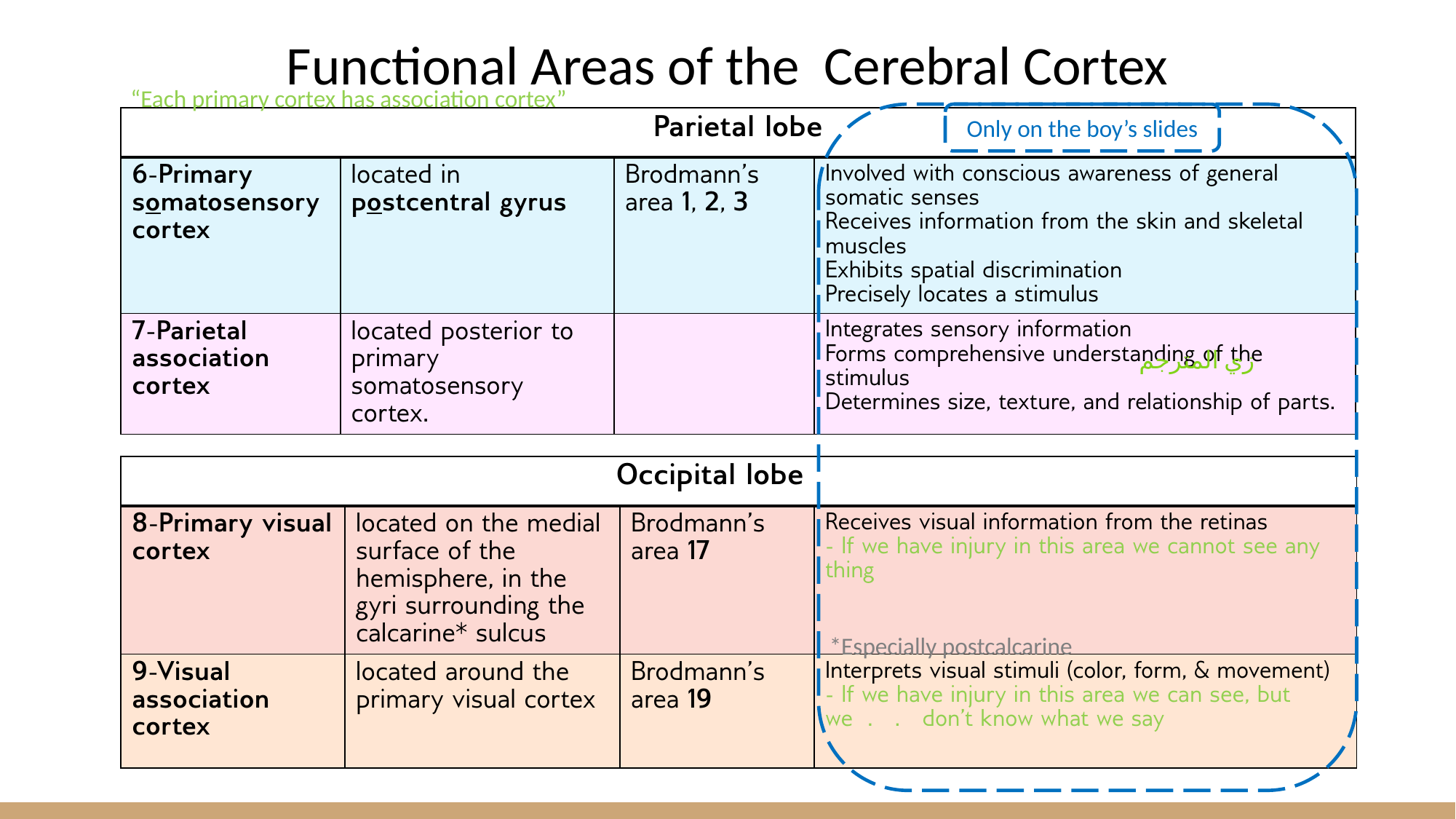

Functional Areas of the  Cerebral Cortex
“Each primary cortex has association cortex”
Only on the boy’s slides

| Parietal lobe |  |  |  |
| --- | --- | --- | --- |
| 6-Primary somatosensory cortex | located in postcentral gyrus | Brodmann’s area 1, 2, 3 | Involved with conscious awareness of general somatic senses Receives information from the skin and skeletal muscles Exhibits spatial discrimination Precisely locates a stimulus |
| 7-Parietal association cortex | located posterior to primary somatosensory cortex. |  | Integrates sensory information Forms comprehensive understanding of the stimulus Determines size, texture, and relationship of parts. |
زي المترجم
| Occipital lobe . |  |  |  |
| --- | --- | --- | --- |
| 8-Primary visual cortex | located on the medial surface of the hemisphere, in the gyri surrounding the calcarine\* sulcus | Brodmann’s area 17 | Receives visual information from the retinas - If we have injury in this area we cannot see any thing |
| 9-Visual association cortex | located around the primary visual cortex | Brodmann’s area 19 | Interprets visual stimuli (color, form, & movement) - If we have injury in this area we can see, but we . . don’t know what we say |
*Especially postcalcarine